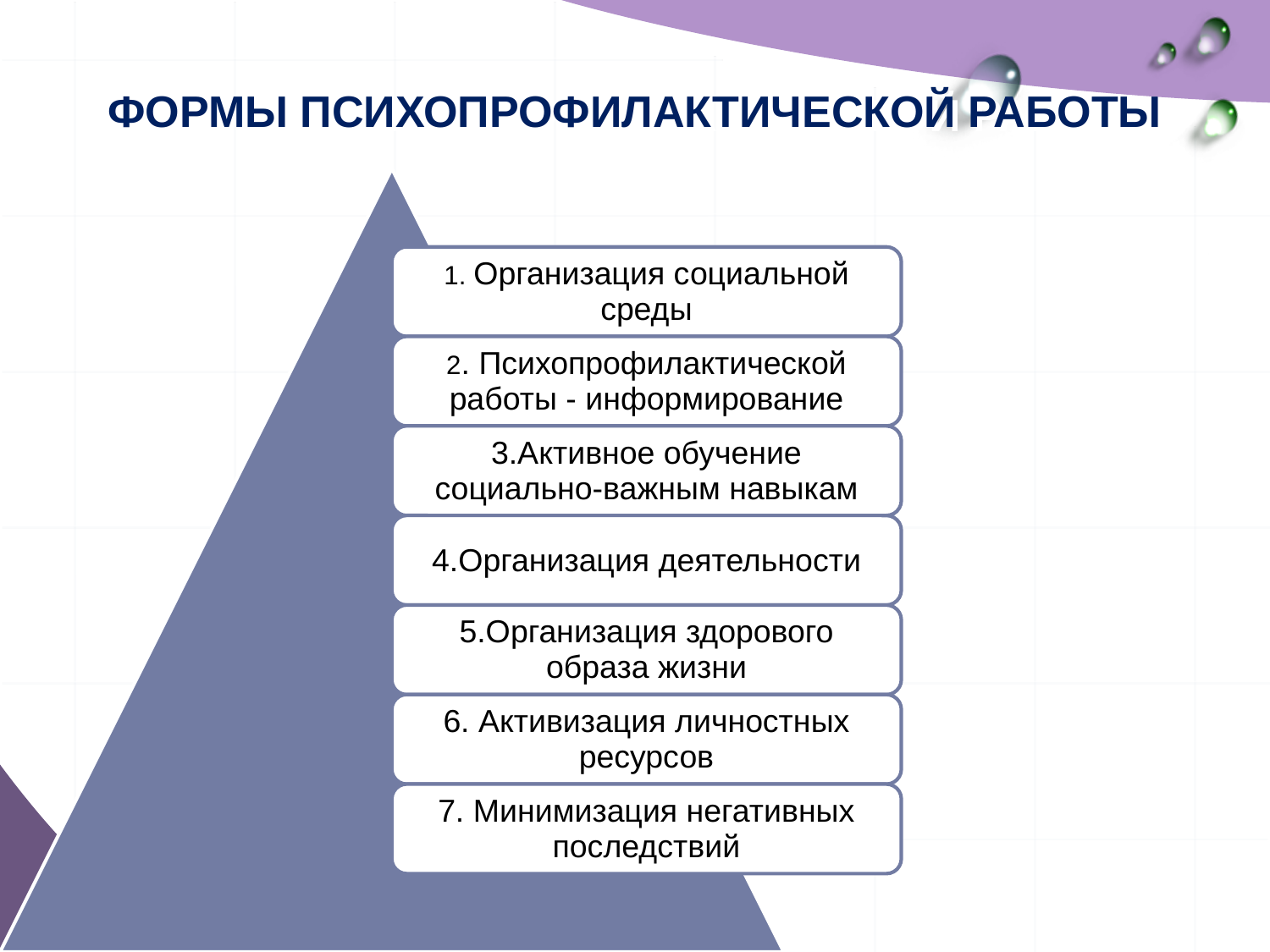

# формы психопрофилактической работы
1. Организация социальной среды
2. Психопрофилактической работы - информирование
3.Активное обучение социально-важным навыкам
4.Организация деятельности
5.Организация здорового образа жизни
6. Активизация личностных ресурсов
7. Минимизация негативных последствий